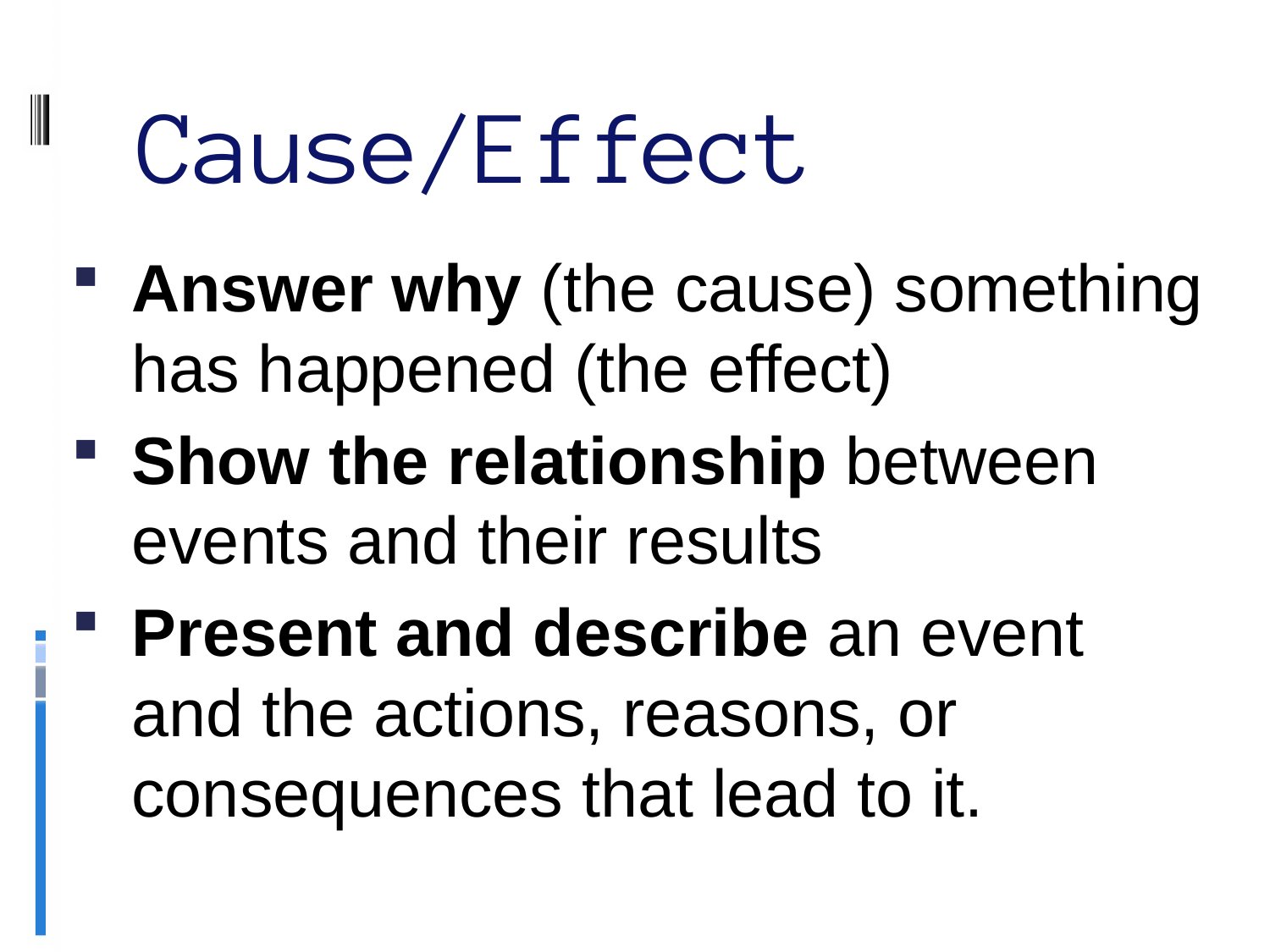

# Cause/Effect
Answer why (the cause) something has happened (the effect)
Show the relationship between events and their results
Present and describe an event and the actions, reasons, or consequences that lead to it.